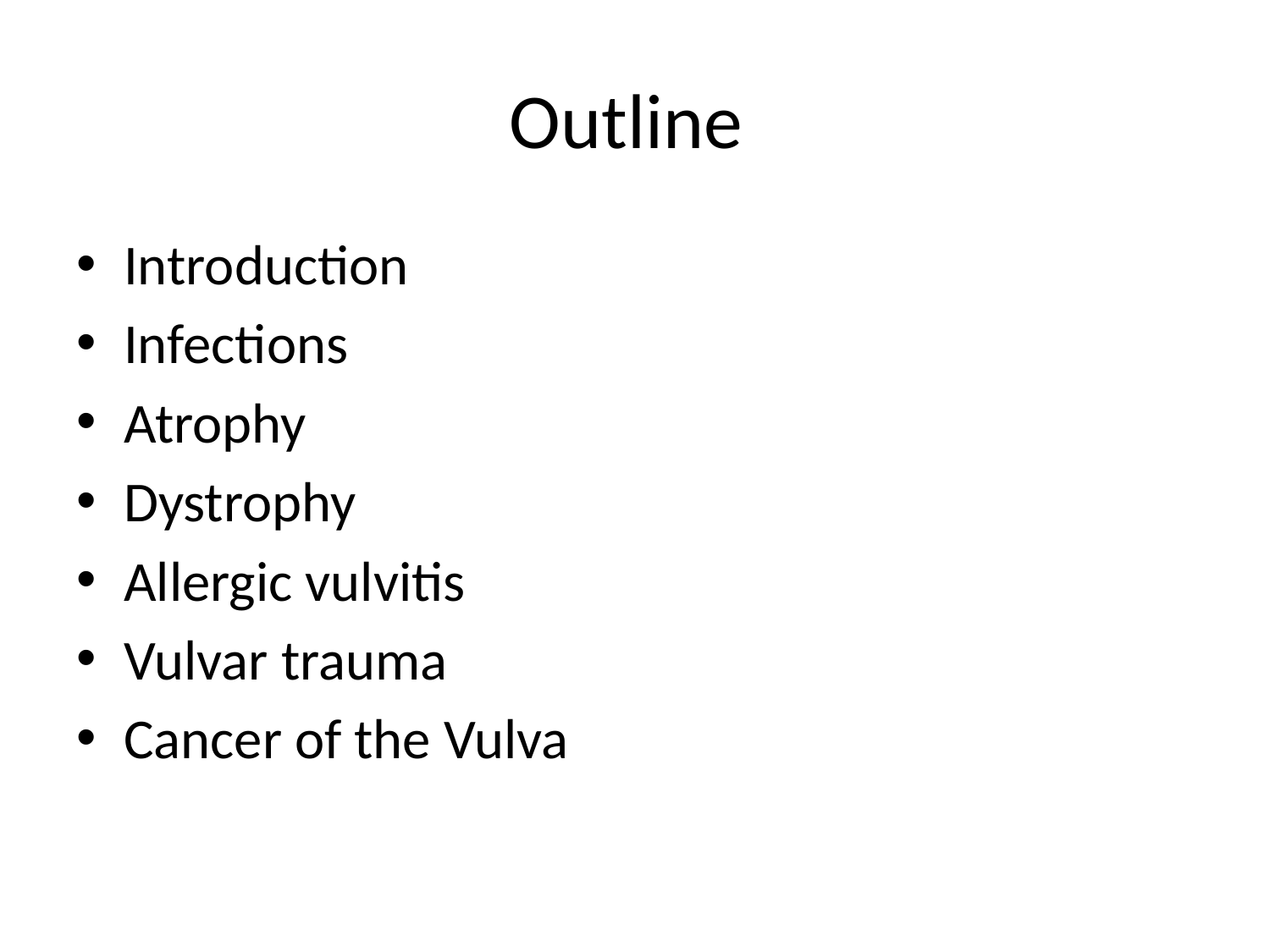

# Outline
Introduction
Infections
Atrophy
Dystrophy
Allergic vulvitis
Vulvar trauma
Cancer of the Vulva